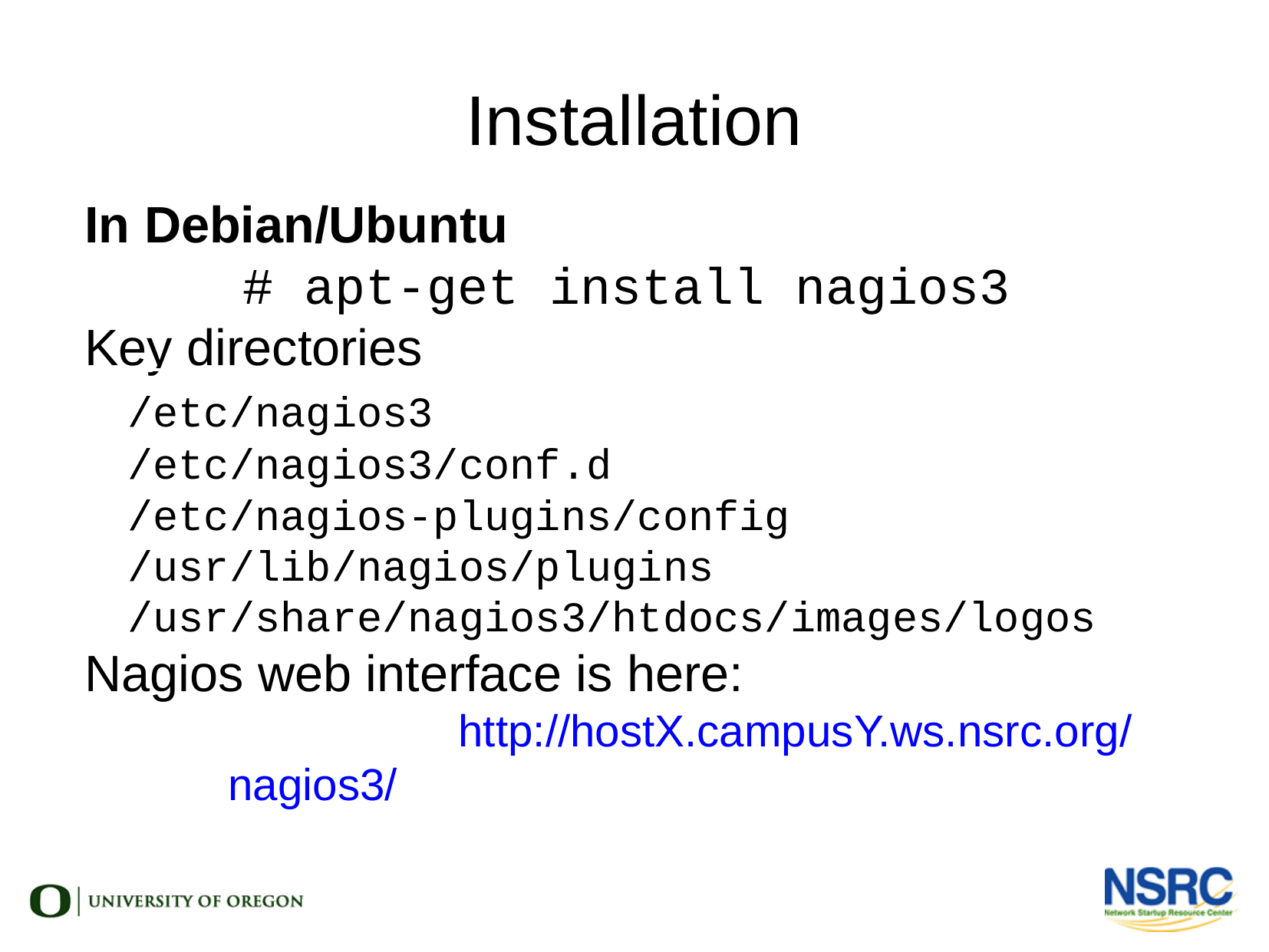

Installation
In Debian/Ubuntu
		# apt-get install nagios3
Key directories
	/etc/nagios3
	/etc/nagios3/conf.d
	/etc/nagios-plugins/config
	/usr/lib/nagios/plugins
	/usr/share/nagios3/htdocs/images/logos
Nagios web interface is here:
			http://hostX.campusY.ws.nsrc.org/nagios3/